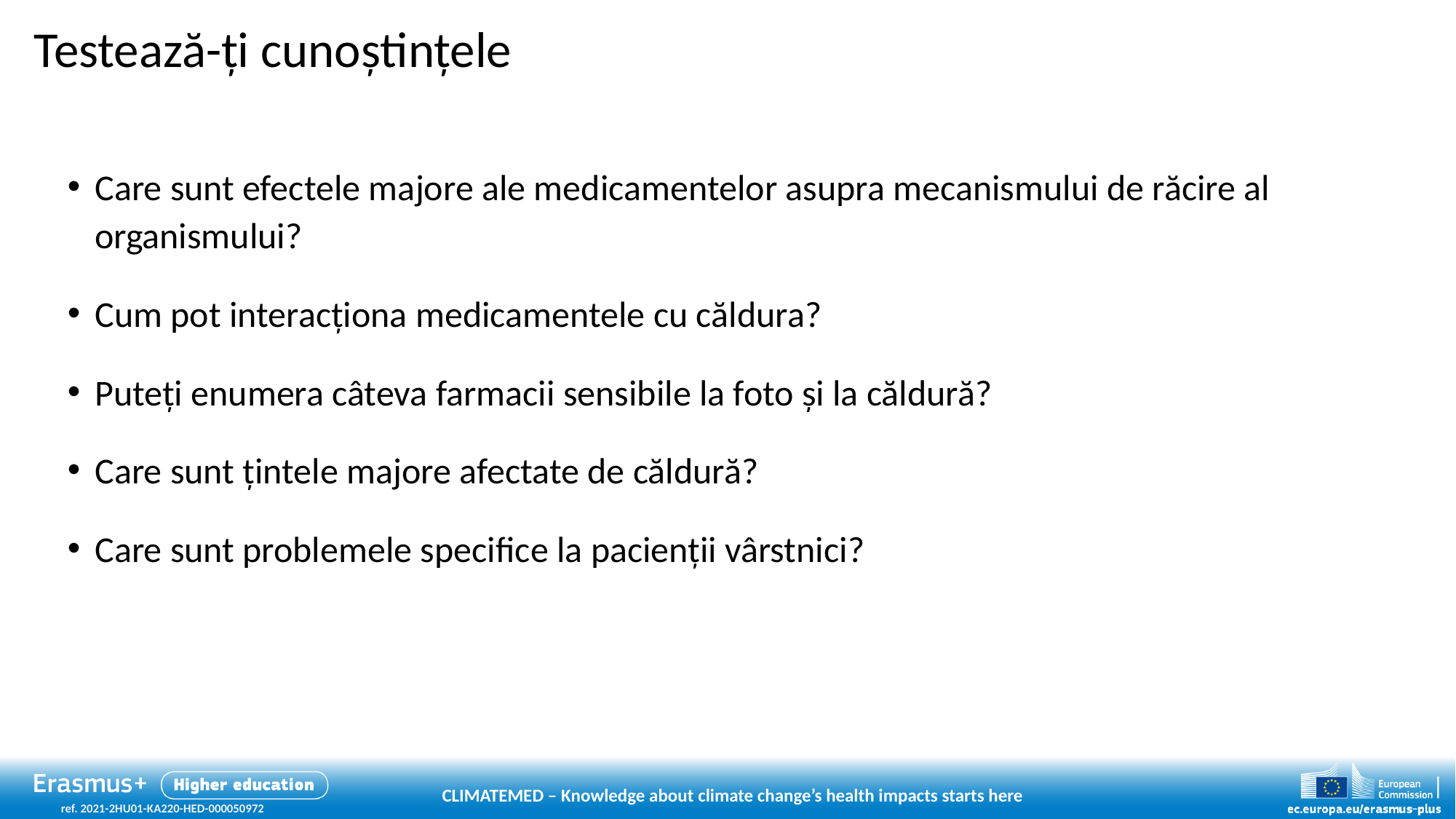

# Testează-ți cunoștințele
Care sunt efectele majore ale medicamentelor asupra mecanismului de răcire al organismului?
Cum pot interacționa medicamentele cu căldura?
Puteți enumera câteva farmacii sensibile la foto și la căldură?
Care sunt țintele majore afectate de căldură?
Care sunt problemele specifice la pacienții vârstnici?